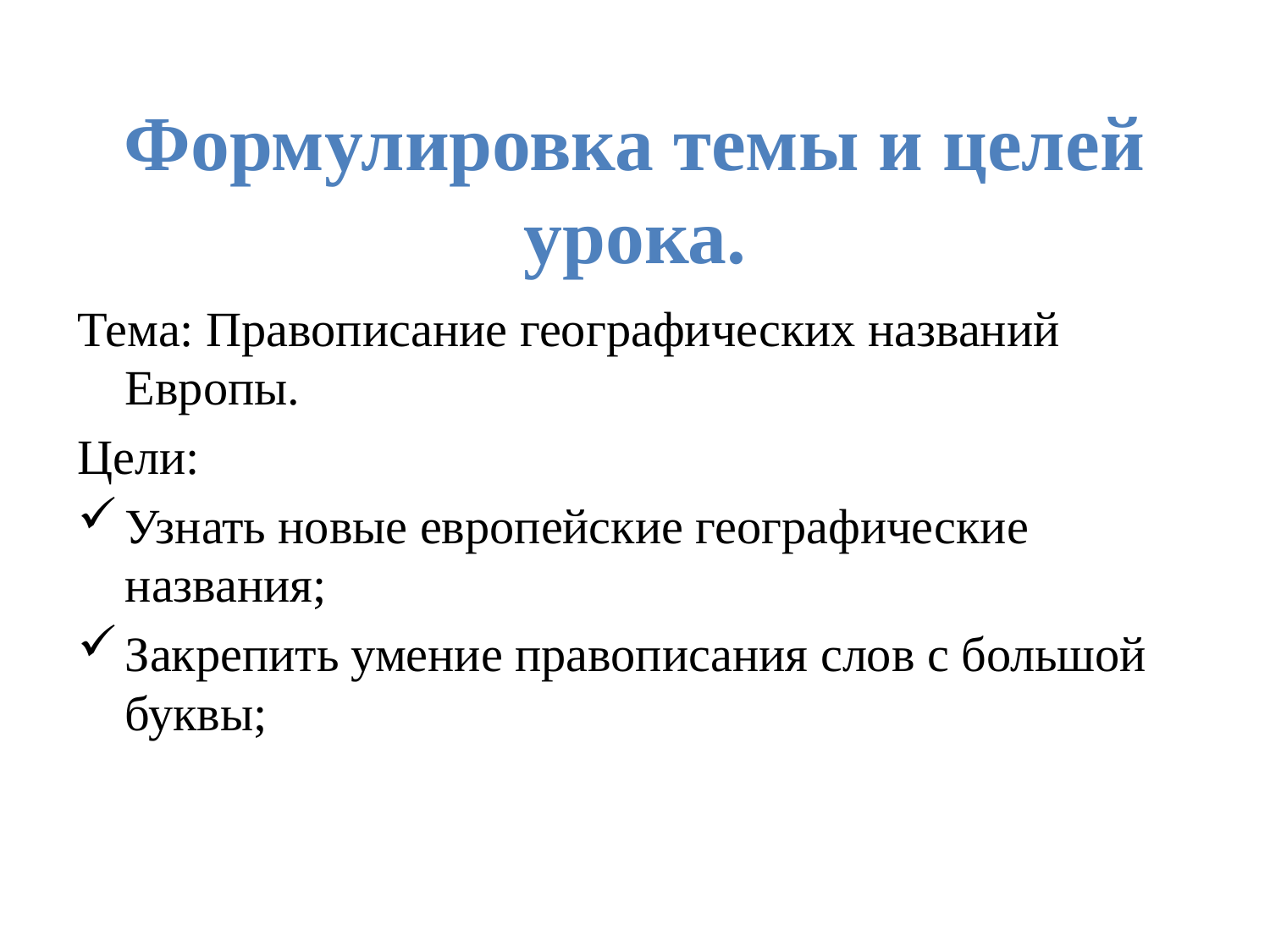

# Формулировка темы и целей урока.

Тема: Правописание географических названий Европы.
Цели:
Узнать новые европейские географические названия;
Закрепить умение правописания слов с большой буквы;